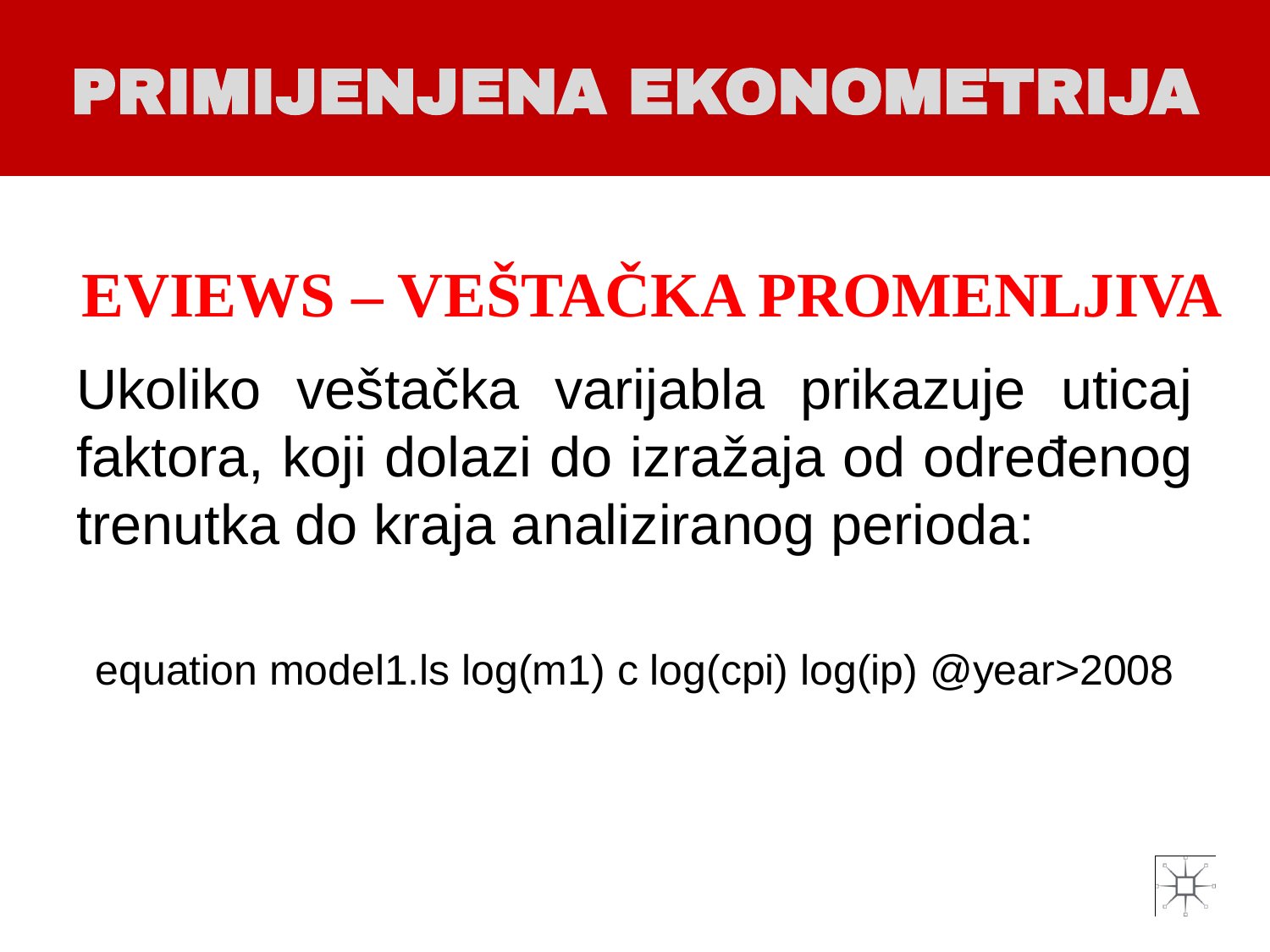

PRIMIJENJENA EKONOMETRIJA
# EVIEWS – VEŠTAČKA PROMENLJIVA
Ukoliko veštačka varijabla prikazuje uticaj faktora, koji dolazi do izražaja od određenog trenutka do kraja analiziranog perioda:

equation model1.ls log(m1) c log(cpi) log(ip) @year>2008